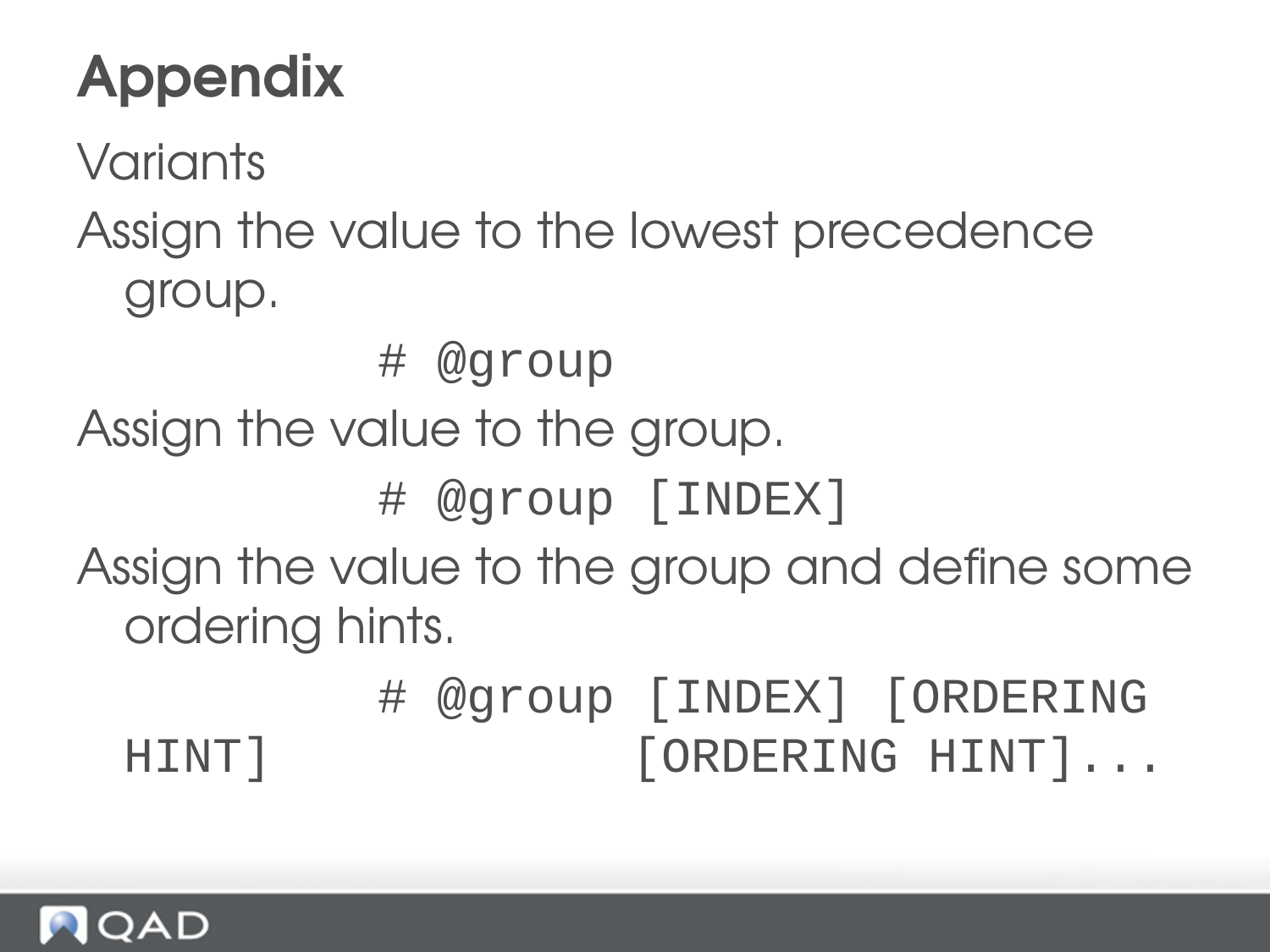

# Appendix
Variants
Assign the value to the lowest precedence group.
			# @group
Assign the value to the group.
			# @group [INDEX]
Assign the value to the group and define some ordering hints.
			# @group [INDEX] [ORDERING HINT] 			[ORDERING HINT]...